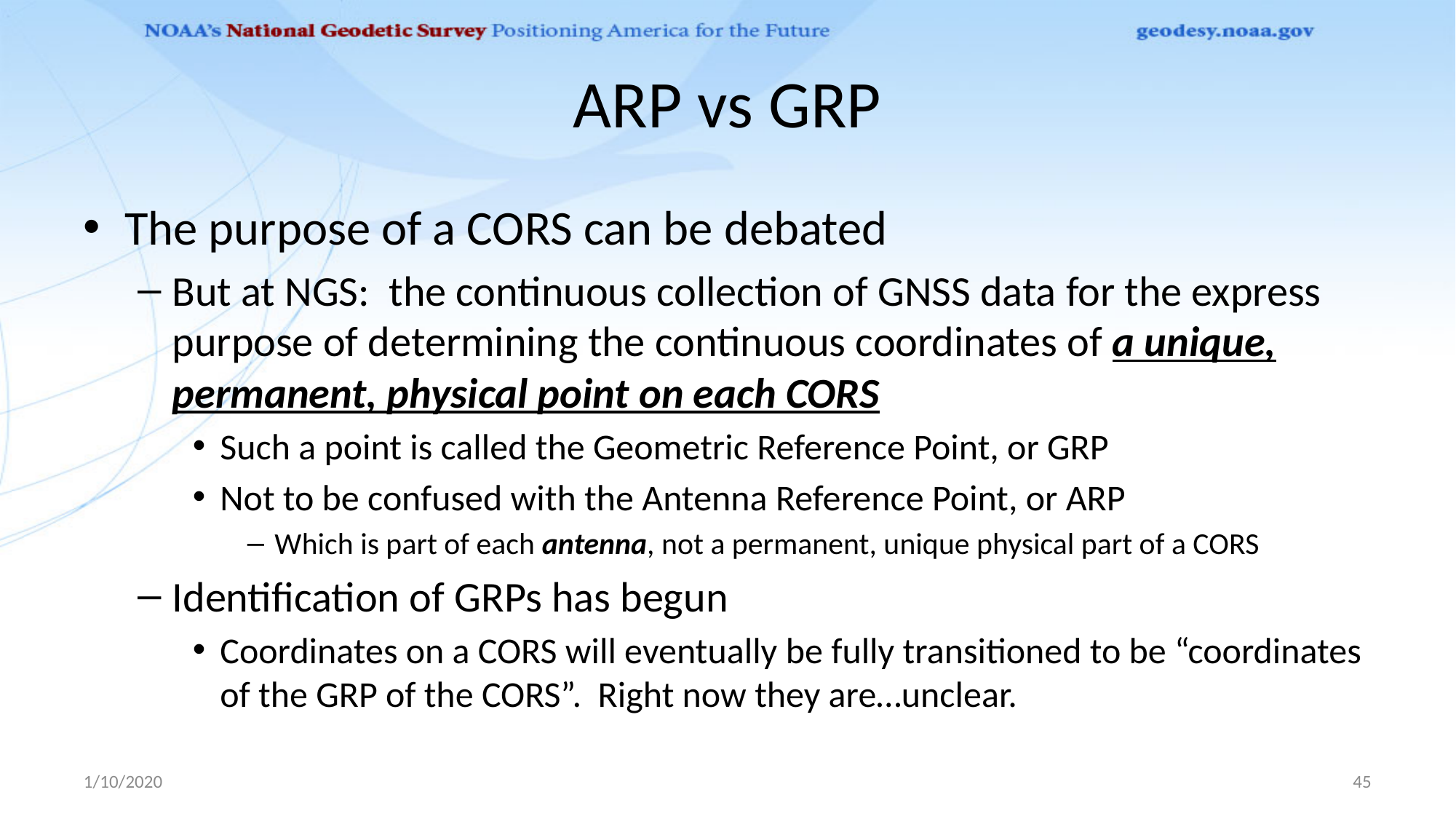

# ARP vs GRP
The purpose of a CORS can be debated
But at NGS:  the continuous collection of GNSS data for the express purpose of determining the continuous coordinates of a unique, permanent, physical point on each CORS
Such a point is called the Geometric Reference Point, or GRP
Not to be confused with the Antenna Reference Point, or ARP
Which is part of each antenna, not a permanent, unique physical part of a CORS
Identification of GRPs has begun
Coordinates on a CORS will eventually be fully transitioned to be “coordinates of the GRP of the CORS”.  Right now they are…unclear.

1/10/2020
45